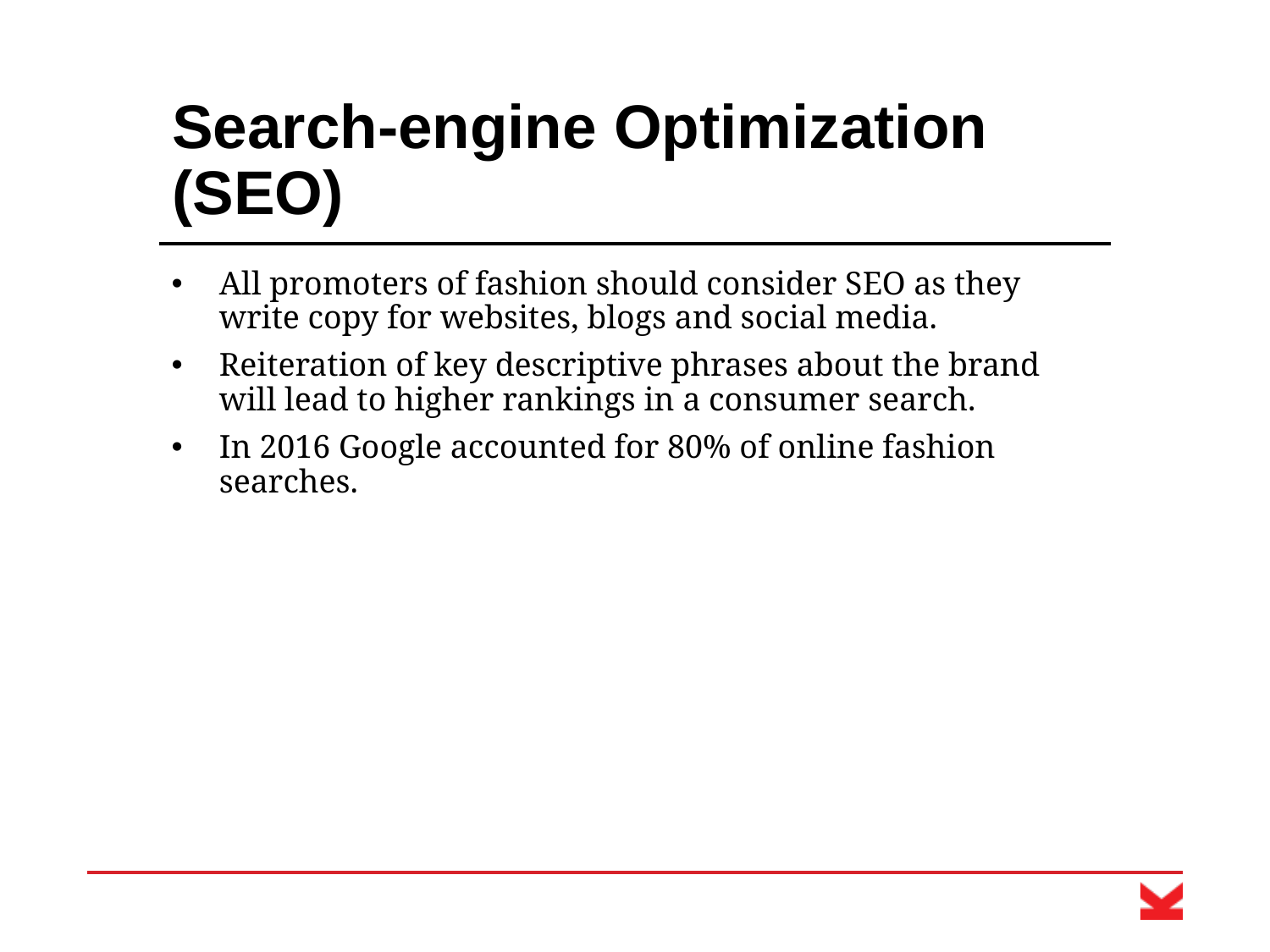

# Search-engine Optimization (SEO)
All promoters of fashion should consider SEO as they write copy for websites, blogs and social media.
Reiteration of key descriptive phrases about the brand will lead to higher rankings in a consumer search.
In 2016 Google accounted for 80% of online fashion searches.